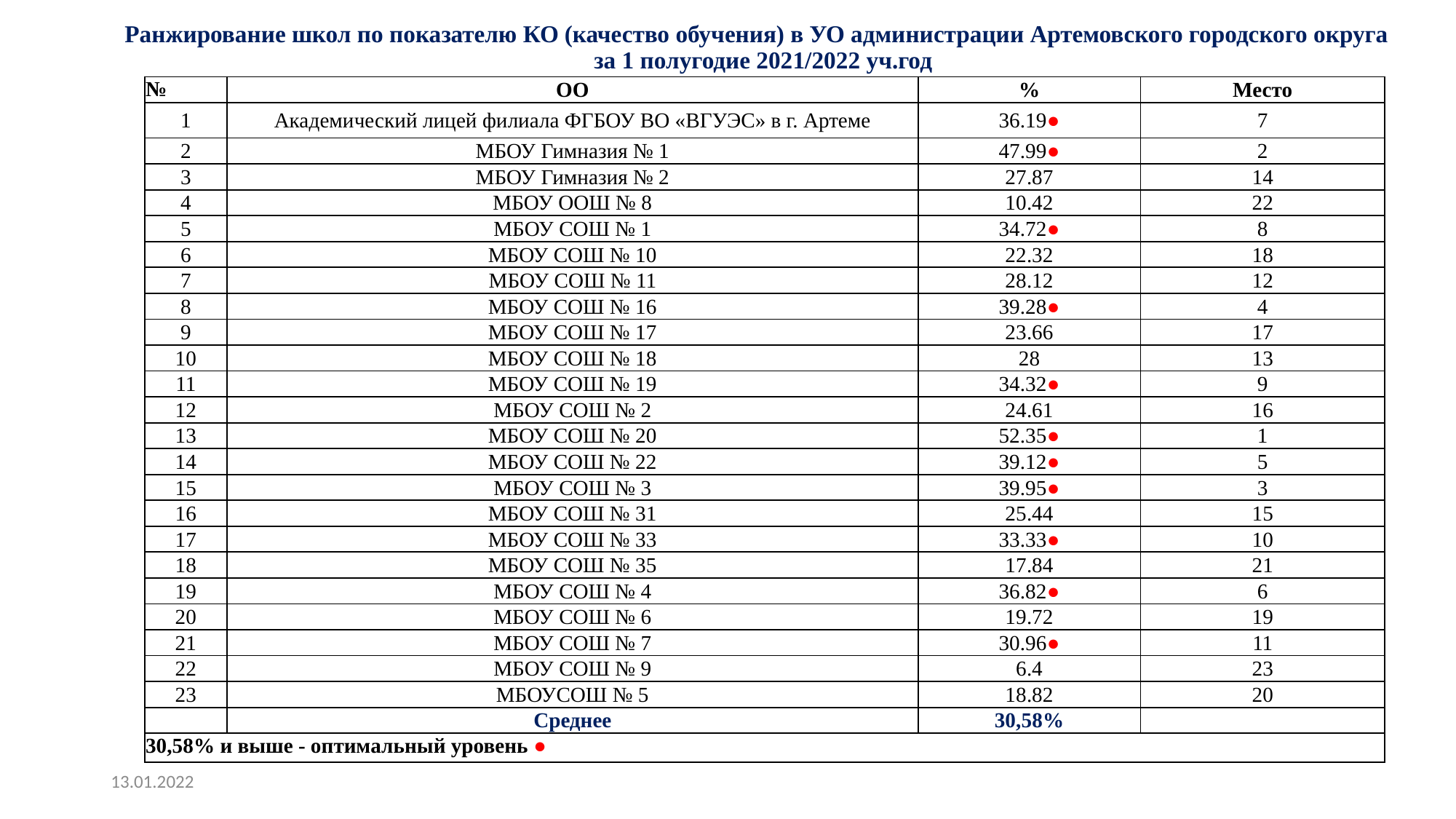

# Ранжирование школ по показателю КО (качество обучения) в УО администрации Артемовского городского округа   за 1 полугодие 2021/2022 уч.год
| № | ОО | % | Место |
| --- | --- | --- | --- |
| 1 | Академический лицей филиала ФГБОУ ВО «ВГУЭС» в г. Артеме | 36.19● | 7 |
| 2 | МБОУ Гимназия № 1 | 47.99● | 2 |
| 3 | МБОУ Гимназия № 2 | 27.87 | 14 |
| 4 | МБОУ ООШ № 8 | 10.42 | 22 |
| 5 | МБОУ СОШ № 1 | 34.72● | 8 |
| 6 | МБОУ СОШ № 10 | 22.32 | 18 |
| 7 | МБОУ СОШ № 11 | 28.12 | 12 |
| 8 | МБОУ СОШ № 16 | 39.28● | 4 |
| 9 | МБОУ СОШ № 17 | 23.66 | 17 |
| 10 | МБОУ СОШ № 18 | 28 | 13 |
| 11 | МБОУ СОШ № 19 | 34.32● | 9 |
| 12 | МБОУ СОШ № 2 | 24.61 | 16 |
| 13 | МБОУ СОШ № 20 | 52.35● | 1 |
| 14 | МБОУ СОШ № 22 | 39.12● | 5 |
| 15 | МБОУ СОШ № 3 | 39.95● | 3 |
| 16 | МБОУ СОШ № 31 | 25.44 | 15 |
| 17 | МБОУ СОШ № 33 | 33.33● | 10 |
| 18 | МБОУ СОШ № 35 | 17.84 | 21 |
| 19 | МБОУ СОШ № 4 | 36.82● | 6 |
| 20 | МБОУ СОШ № 6 | 19.72 | 19 |
| 21 | МБОУ СОШ № 7 | 30.96● | 11 |
| 22 | МБОУ СОШ № 9 | 6.4 | 23 |
| 23 | МБОУСОШ № 5 | 18.82 | 20 |
|  | Среднее | 30,58% |  |
| 30,58% и выше - оптимальный уровень ● |  |  |  |
13.01.2022